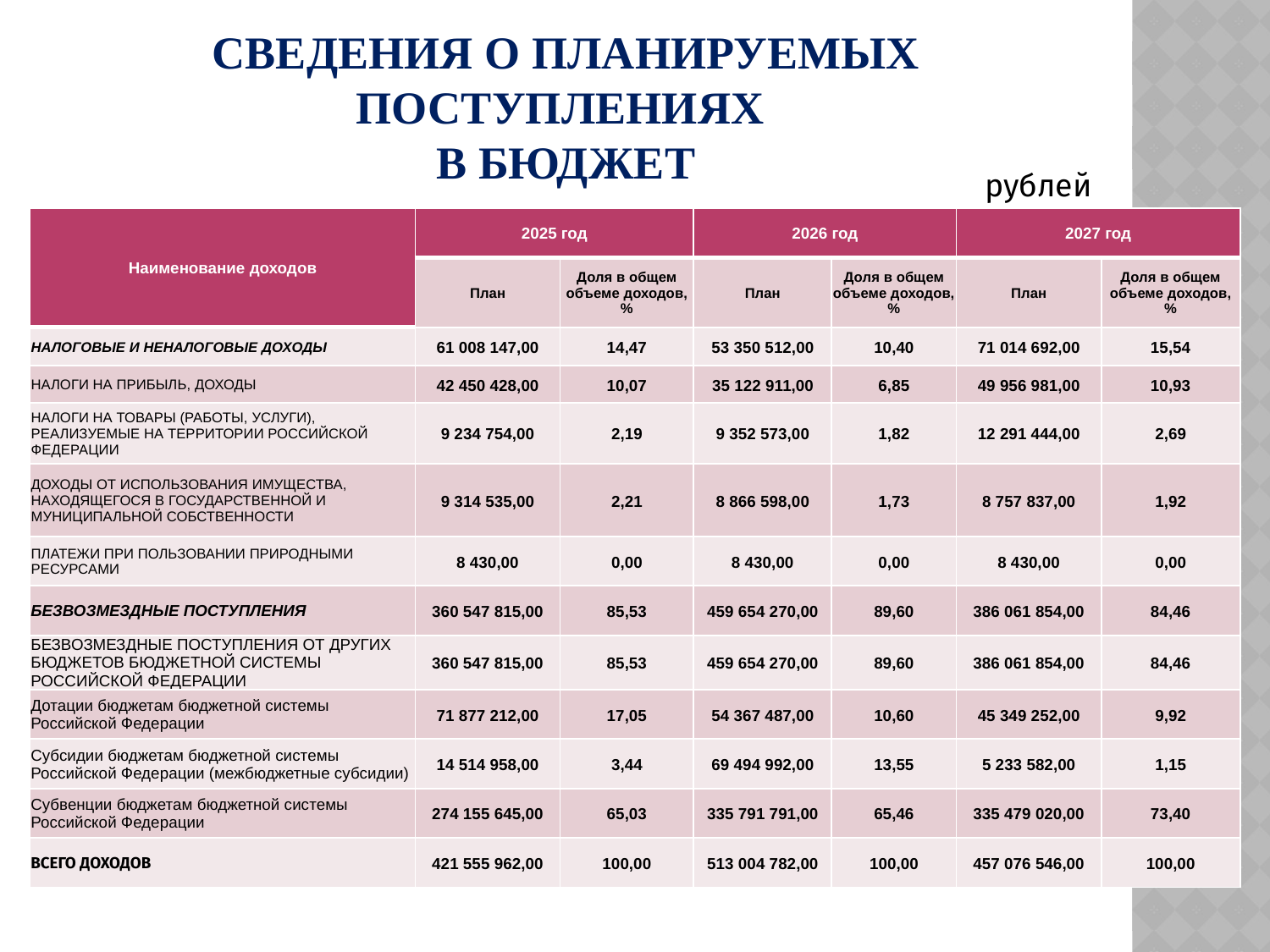

# СВЕДЕНИЯ О ПЛАНИРУЕМЫХ ПОСТУПЛЕНИЯХ В БЮДЖЕТ
рублей
| Наименование доходов | 2025 год |  | 2026 год |  | 2027 год |  |
| --- | --- | --- | --- | --- | --- | --- |
|  | План | Доля в общем объеме доходов, % | План | Доля в общем объеме доходов, % | План | Доля в общем объеме доходов, % |
| НАЛОГОВЫЕ И НЕНАЛОГОВЫЕ ДОХОДЫ | 61 008 147,00 | 14,47 | 53 350 512,00 | 10,40 | 71 014 692,00 | 15,54 |
| НАЛОГИ НА ПРИБЫЛЬ, ДОХОДЫ | 42 450 428,00 | 10,07 | 35 122 911,00 | 6,85 | 49 956 981,00 | 10,93 |
| НАЛОГИ НА ТОВАРЫ (РАБОТЫ, УСЛУГИ), РЕАЛИЗУЕМЫЕ НА ТЕРРИТОРИИ РОССИЙСКОЙ ФЕДЕРАЦИИ | 9 234 754,00 | 2,19 | 9 352 573,00 | 1,82 | 12 291 444,00 | 2,69 |
| ДОХОДЫ ОТ ИСПОЛЬЗОВАНИЯ ИМУЩЕСТВА, НАХОДЯЩЕГОСЯ В ГОСУДАРСТВЕННОЙ И МУНИЦИПАЛЬНОЙ СОБСТВЕННОСТИ | 9 314 535,00 | 2,21 | 8 866 598,00 | 1,73 | 8 757 837,00 | 1,92 |
| ПЛАТЕЖИ ПРИ ПОЛЬЗОВАНИИ ПРИРОДНЫМИ РЕСУРСАМИ | 8 430,00 | 0,00 | 8 430,00 | 0,00 | 8 430,00 | 0,00 |
| БЕЗВОЗМЕЗДНЫЕ ПОСТУПЛЕНИЯ | 360 547 815,00 | 85,53 | 459 654 270,00 | 89,60 | 386 061 854,00 | 84,46 |
| БЕЗВОЗМЕЗДНЫЕ ПОСТУПЛЕНИЯ ОТ ДРУГИХ БЮДЖЕТОВ БЮДЖЕТНОЙ СИСТЕМЫ РОССИЙСКОЙ ФЕДЕРАЦИИ | 360 547 815,00 | 85,53 | 459 654 270,00 | 89,60 | 386 061 854,00 | 84,46 |
| Дотации бюджетам бюджетной системы Российской Федерации | 71 877 212,00 | 17,05 | 54 367 487,00 | 10,60 | 45 349 252,00 | 9,92 |
| Субсидии бюджетам бюджетной системы Российской Федерации (межбюджетные субсидии) | 14 514 958,00 | 3,44 | 69 494 992,00 | 13,55 | 5 233 582,00 | 1,15 |
| Субвенции бюджетам бюджетной системы Российской Федерации | 274 155 645,00 | 65,03 | 335 791 791,00 | 65,46 | 335 479 020,00 | 73,40 |
| ВСЕГО ДОХОДОВ | 421 555 962,00 | 100,00 | 513 004 782,00 | 100,00 | 457 076 546,00 | 100,00 |